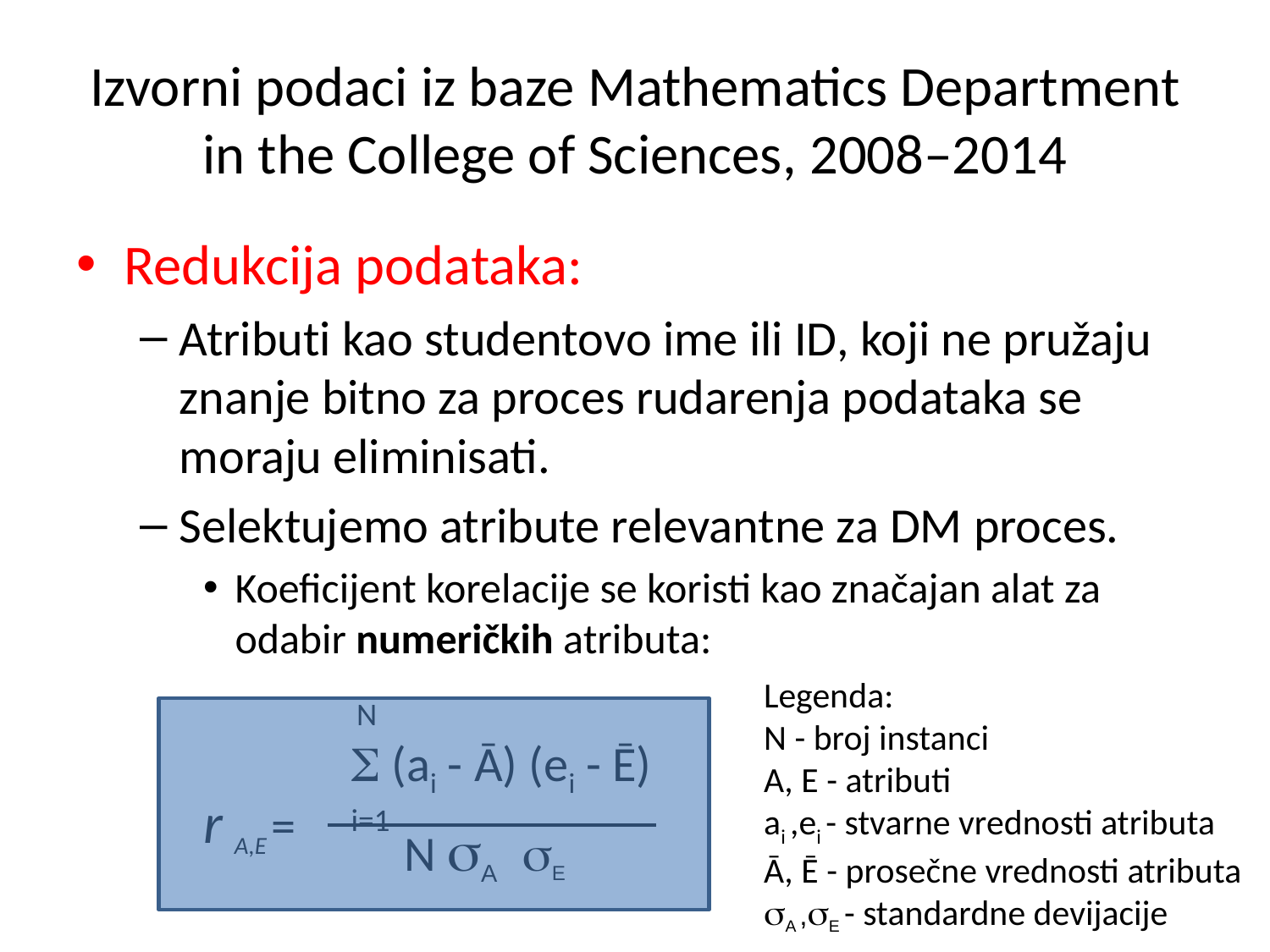

# Izvorni podaci iz baze Mathematics Department in the College of Sciences, 2008‒2014
Redukcija podataka:
Atributi kao studentovo ime ili ID, koji ne pružaju znanje bitno za proces rudarenja podataka se moraju eliminisati.
Selektujemo atribute relevantne za DM proces.
Koeficijent korelacije se koristi kao značajan alat za odabir numeričkih atributa:
Legenda:
N - broj instanci
A, E - atributi
ai ,ei - stvarne vrednosti atributa
Ā, Ē - prosečne vrednosti atributa
σA ,σE - standardne devijacije

 N
Σ (ai - Ā) (ei - Ē)
i=1

r A,E =
N σA σE